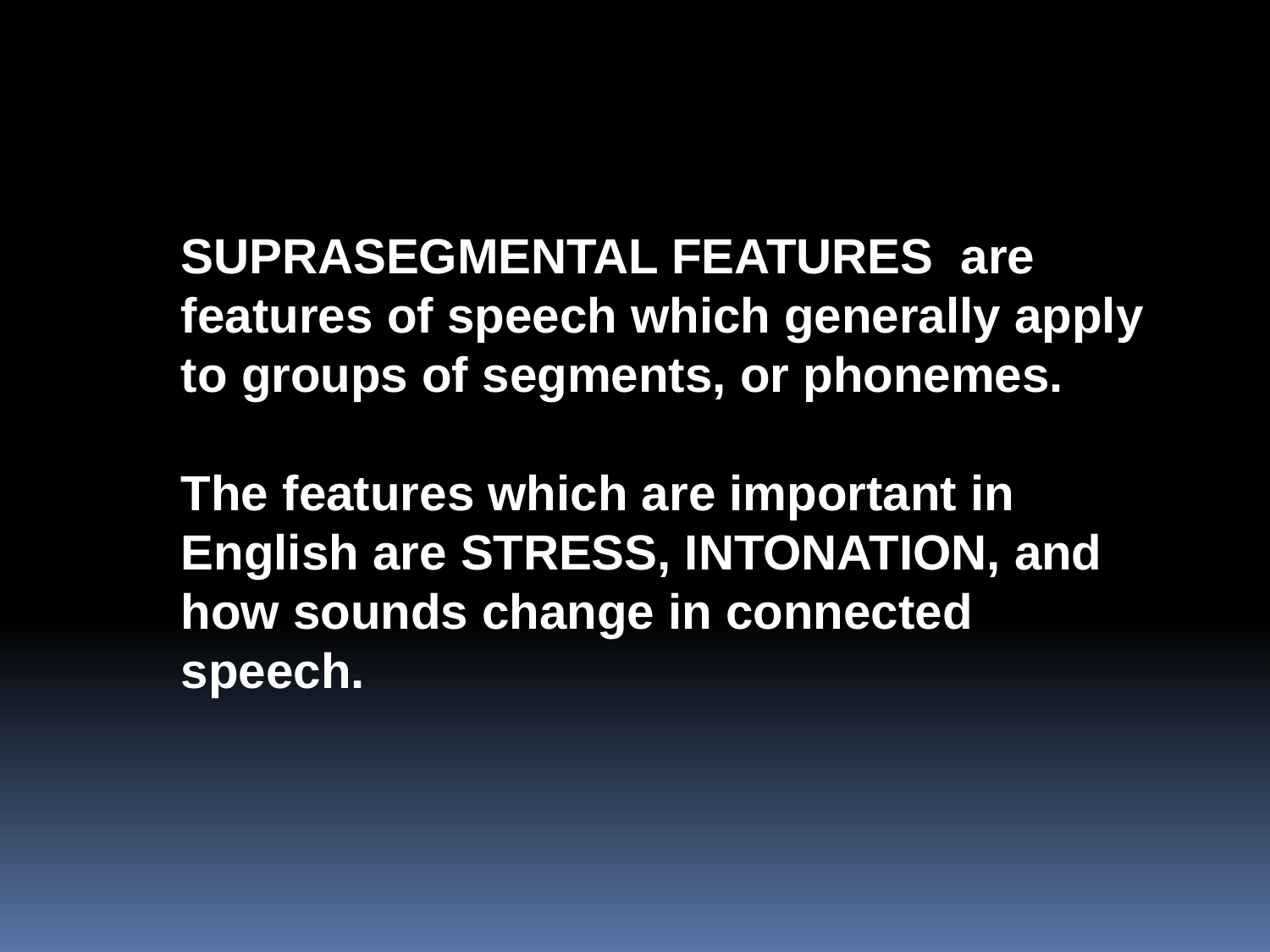

SUPRASEGMENTAL FEATURES  are features of speech which generally apply to groups of segments, or phonemes.

The features which are important in English are STRESS, INTONATION, and how sounds change in connected speech.